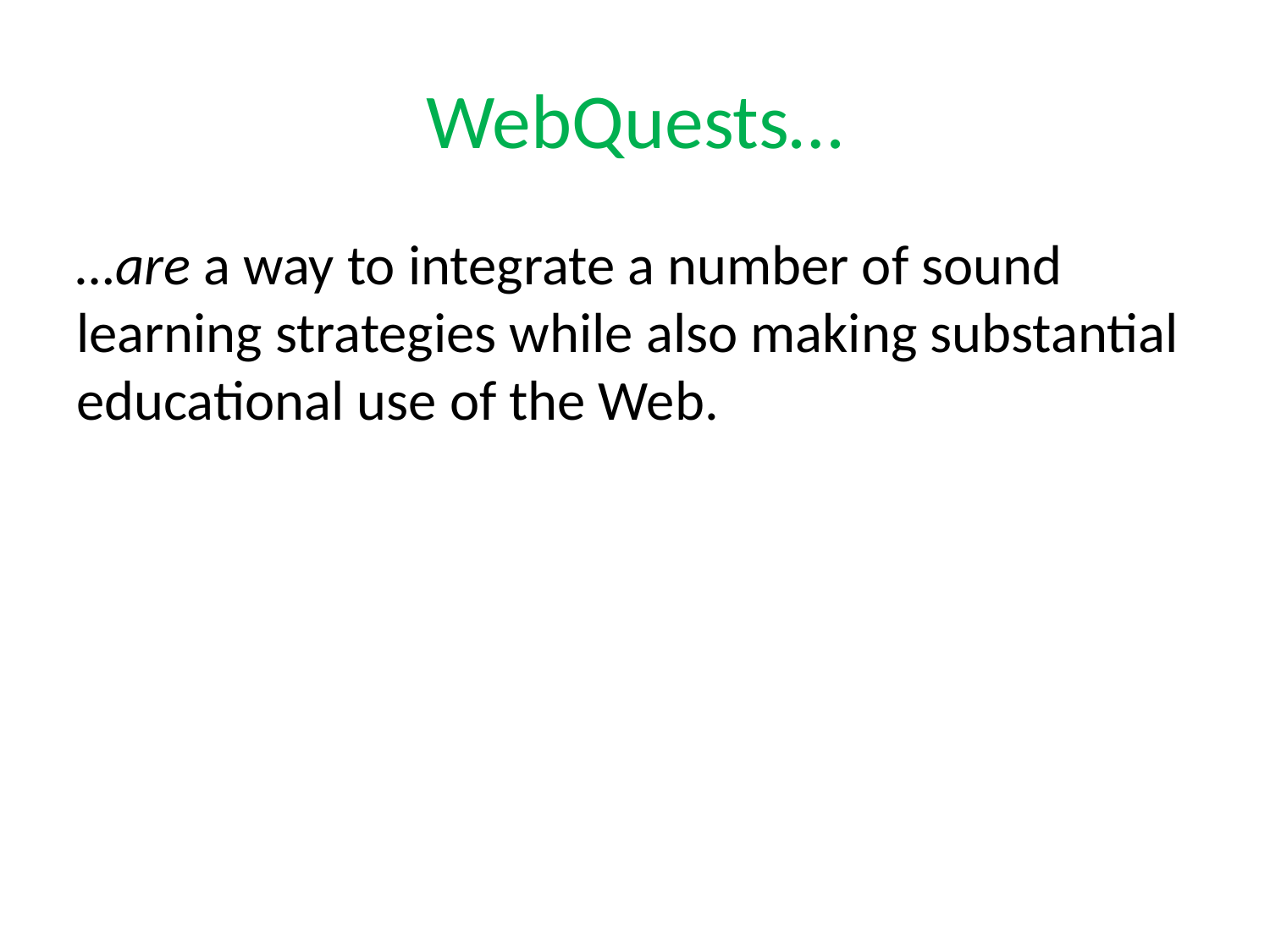

# WebQuests…
…are a way to integrate a number of sound learning strategies while also making substantial educational use of the Web.